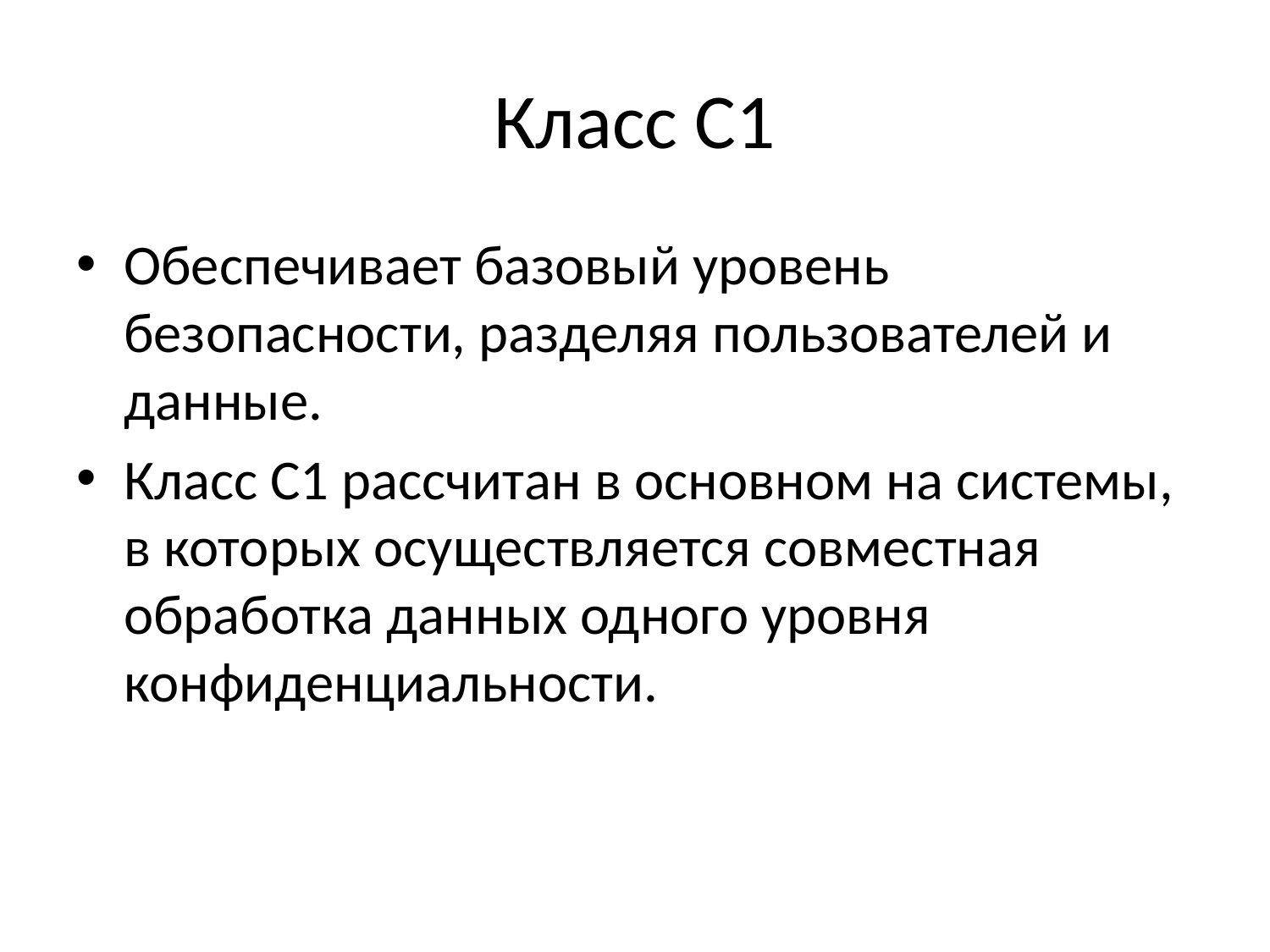

# Класс C1
Обеспечивает базовый уровень безопасности, разделяя пользователей и данные.
Класс C1 рассчитан в основном на системы, в которых осуществляется совместная обработка данных одного уровня конфиденциальности.